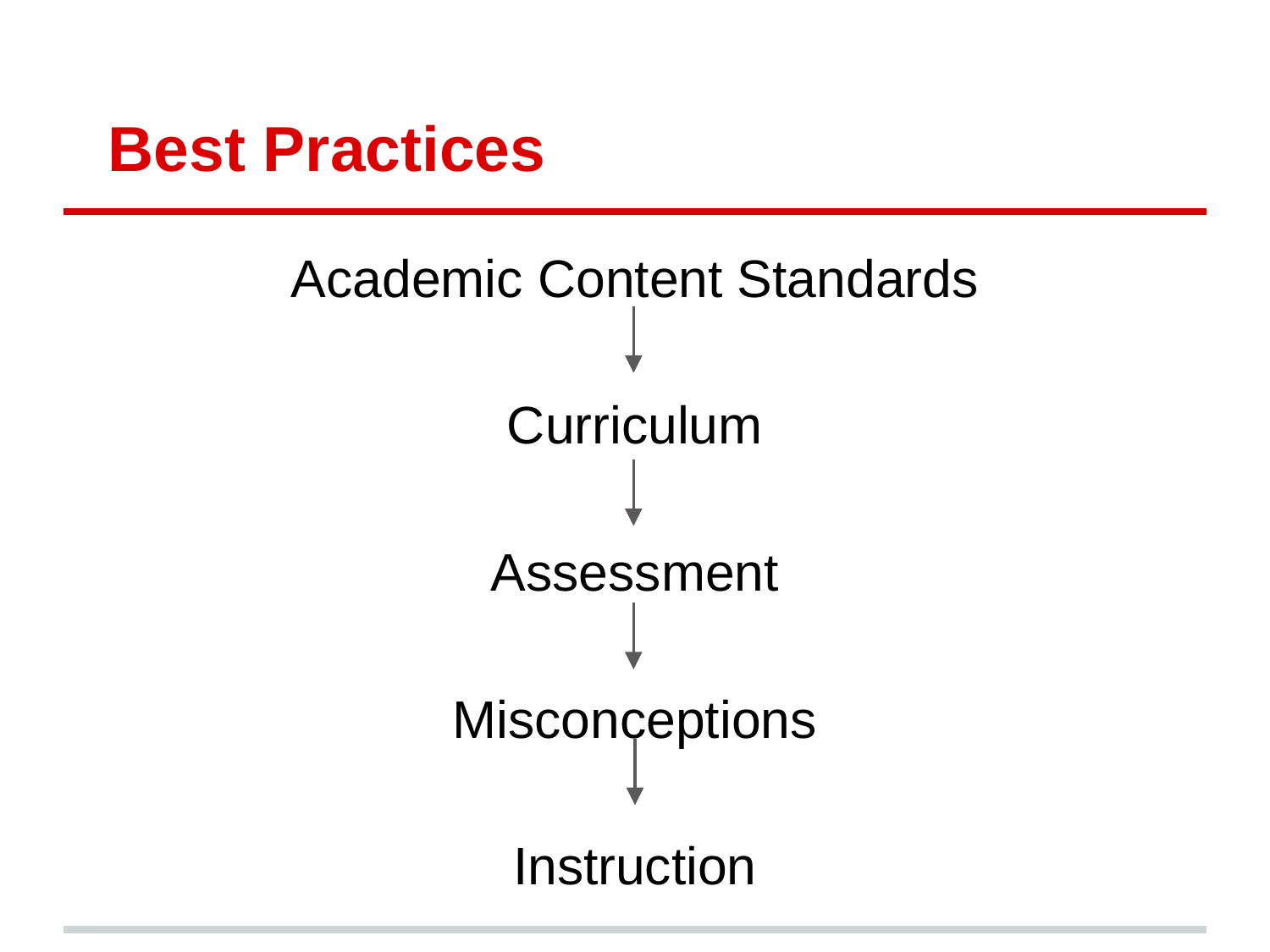

# Best Practices
Academic Content Standards

Curriculum

Assessment

Misconceptions

Instruction